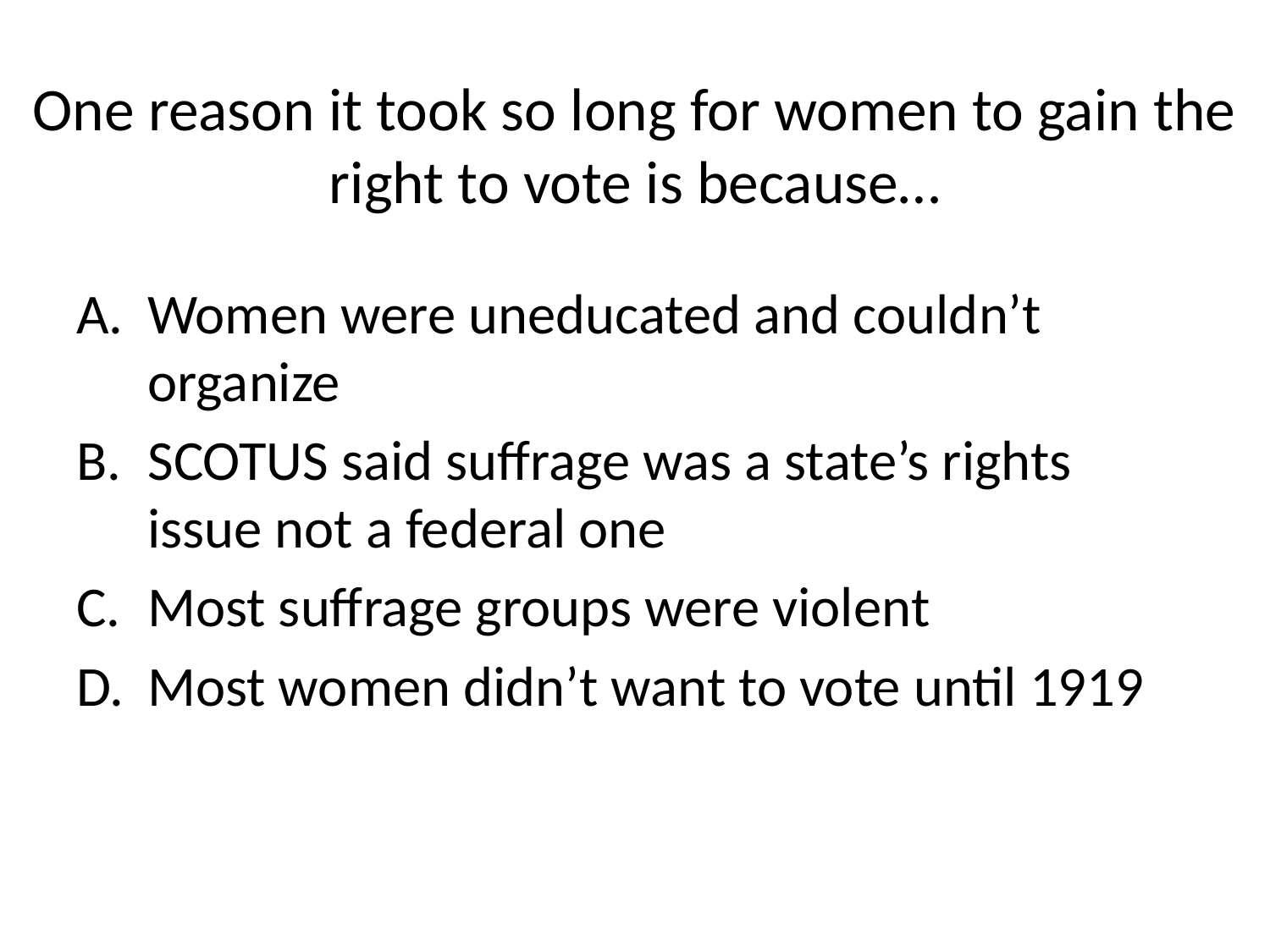

# One reason it took so long for women to gain the right to vote is because…
Women were uneducated and couldn’t organize
SCOTUS said suffrage was a state’s rights issue not a federal one
Most suffrage groups were violent
Most women didn’t want to vote until 1919